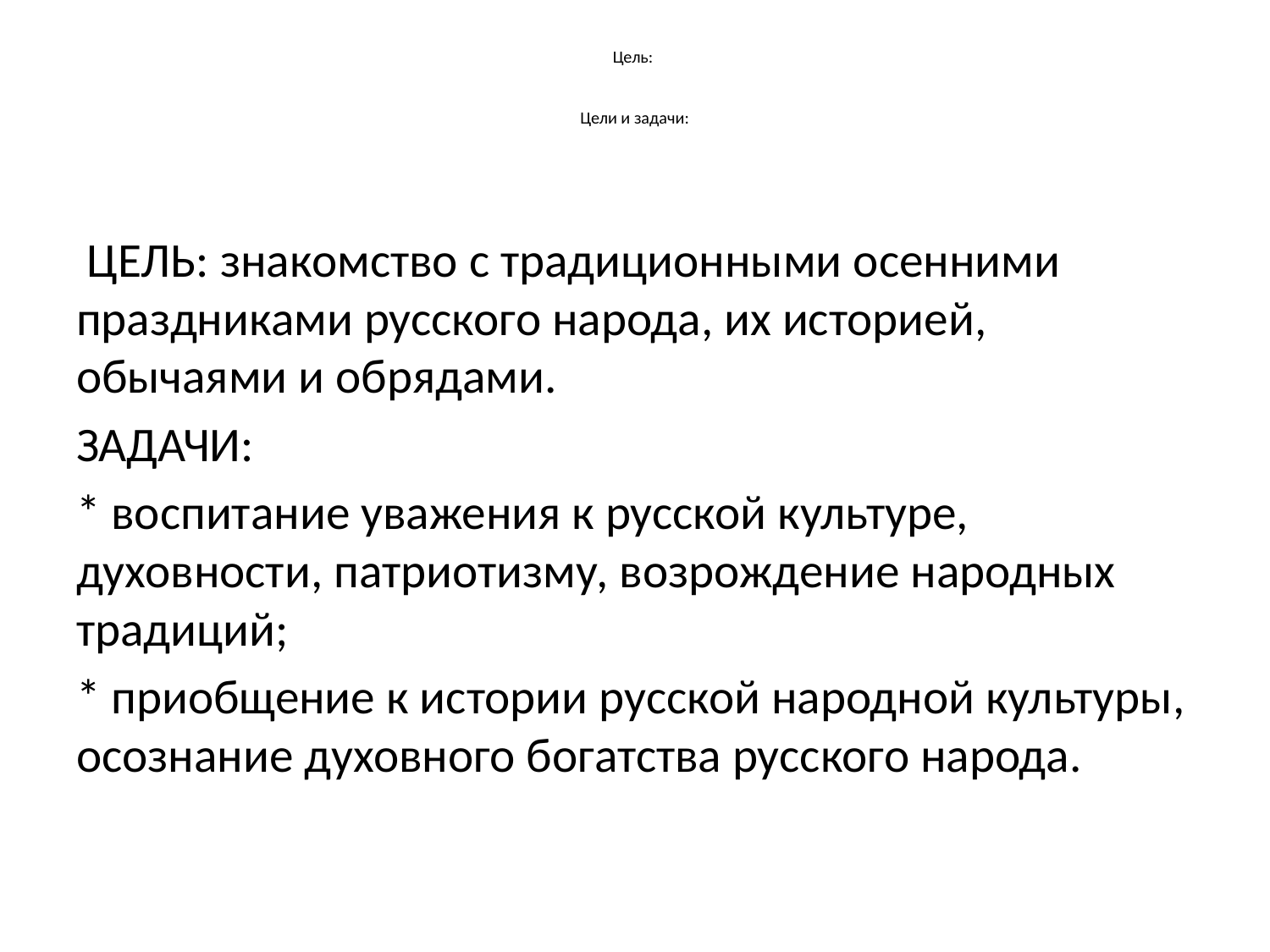

# Цель: Цели и задачи:
 ЦЕЛЬ: знакомство с традиционными осенними праздниками русского народа, их историей, обычаями и обрядами.
ЗАДАЧИ:
* воспитание уважения к русской культуре, духовности, патриотизму, возрождение народных традиций;
* приобщение к истории русской народной культуры, осознание духовного богатства русского народа.